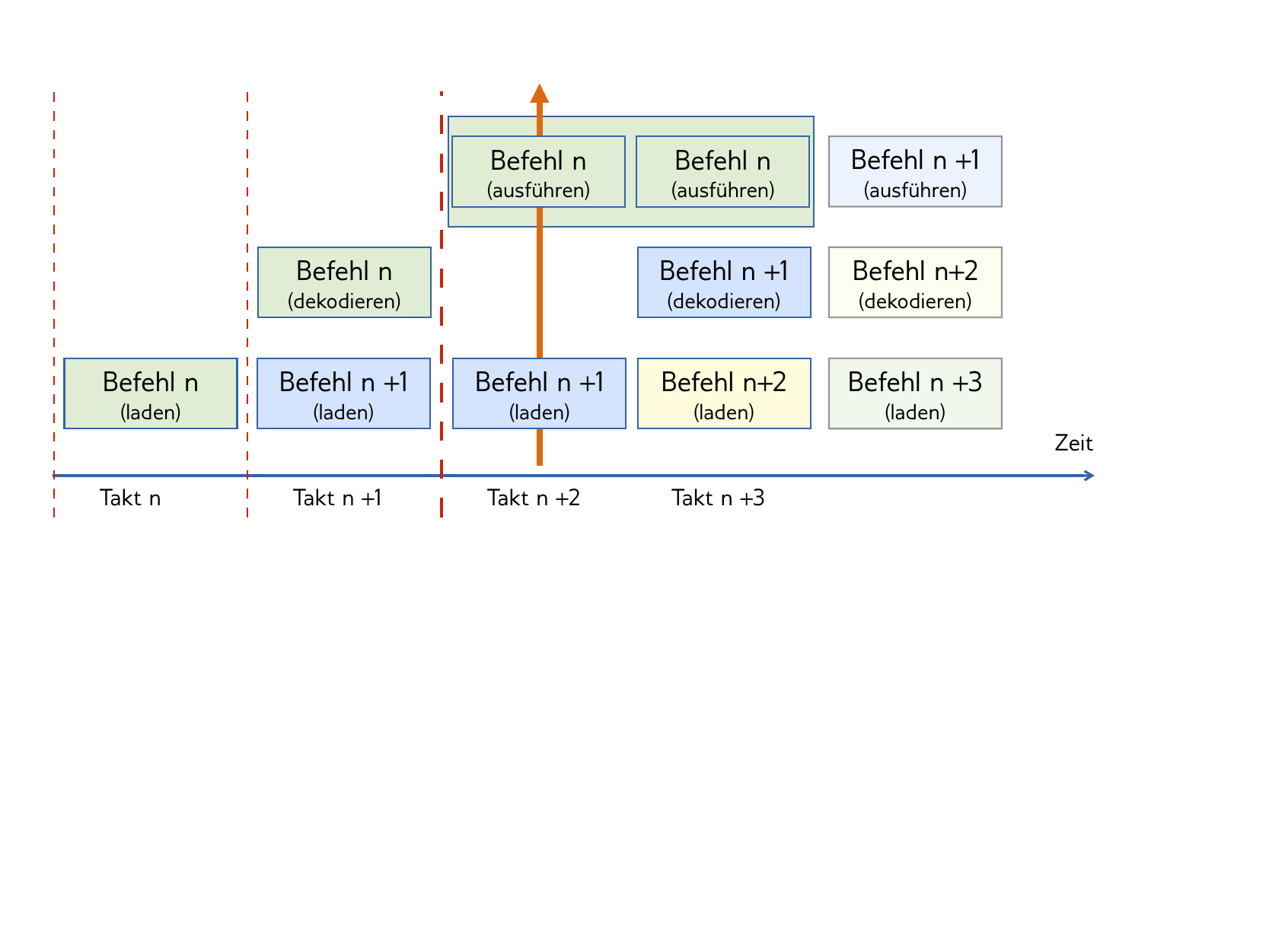

Befehl n +1
(ausführen)
Befehl n
(ausführen)
Befehl n
(ausführen)
Befehl n+2
(dekodieren)
Befehl n
(dekodieren)
Befehl n +1
(dekodieren)
Befehl n
(laden)
Befehl n +1
(laden)
Befehl n +1
(laden)
Befehl n+2
(laden)
Befehl n +3
(laden)
Zeit

Takt n
Takt n +1
Takt n +2
Takt n +3